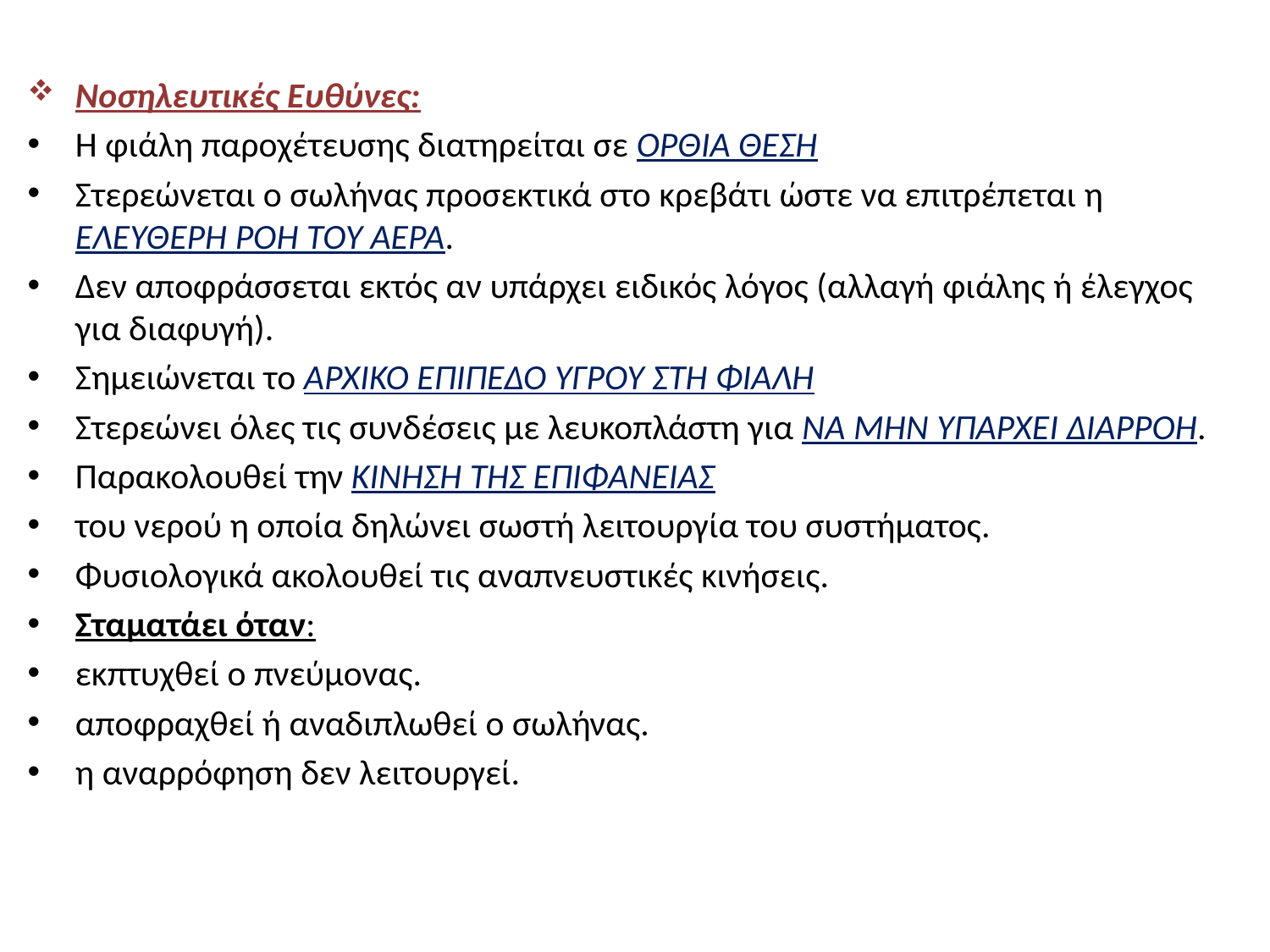

Νοσηλευτικές Ευθύνες:
Η φιάλη παροχέτευσης διατηρείται σε ΟΡΘΙΑ ΘΕΣΗ
Στερεώνεται ο σωλήνας προσεκτικά στο κρεβάτι ώστε να επιτρέπεται η ΕΛΕΥΘΕΡΗ ΡΟΗ ΤΟΥ ΑΕΡΑ.
Δεν αποφράσσεται εκτός αν υπάρχει ειδικός λόγος (αλλαγή φιάλης ή έλεγχος για διαφυγή).
Σημειώνεται το ΑΡΧΙΚΟ ΕΠΙΠΕΔΟ ΥΓΡΟΥ ΣΤΗ ΦΙΑΛΗ
Στερεώνει όλες τις συνδέσεις με λευκοπλάστη για ΝΑ ΜΗΝ ΥΠΑΡΧΕΙ ΔΙΑΡΡΟΗ.
Παρακολουθεί την ΚΙΝΗΣΗ ΤΗΣ ΕΠΙΦΑΝΕΙΑΣ
του νερού η οποία δηλώνει σωστή λειτουργία του συστήματος.
Φυσιολογικά ακολουθεί τις αναπνευστικές κινήσεις.
Σταματάει όταν:
εκπτυχθεί ο πνεύμονας.
αποφραχθεί ή αναδιπλωθεί ο σωλήνας.
η αναρρόφηση δεν λειτουργεί.